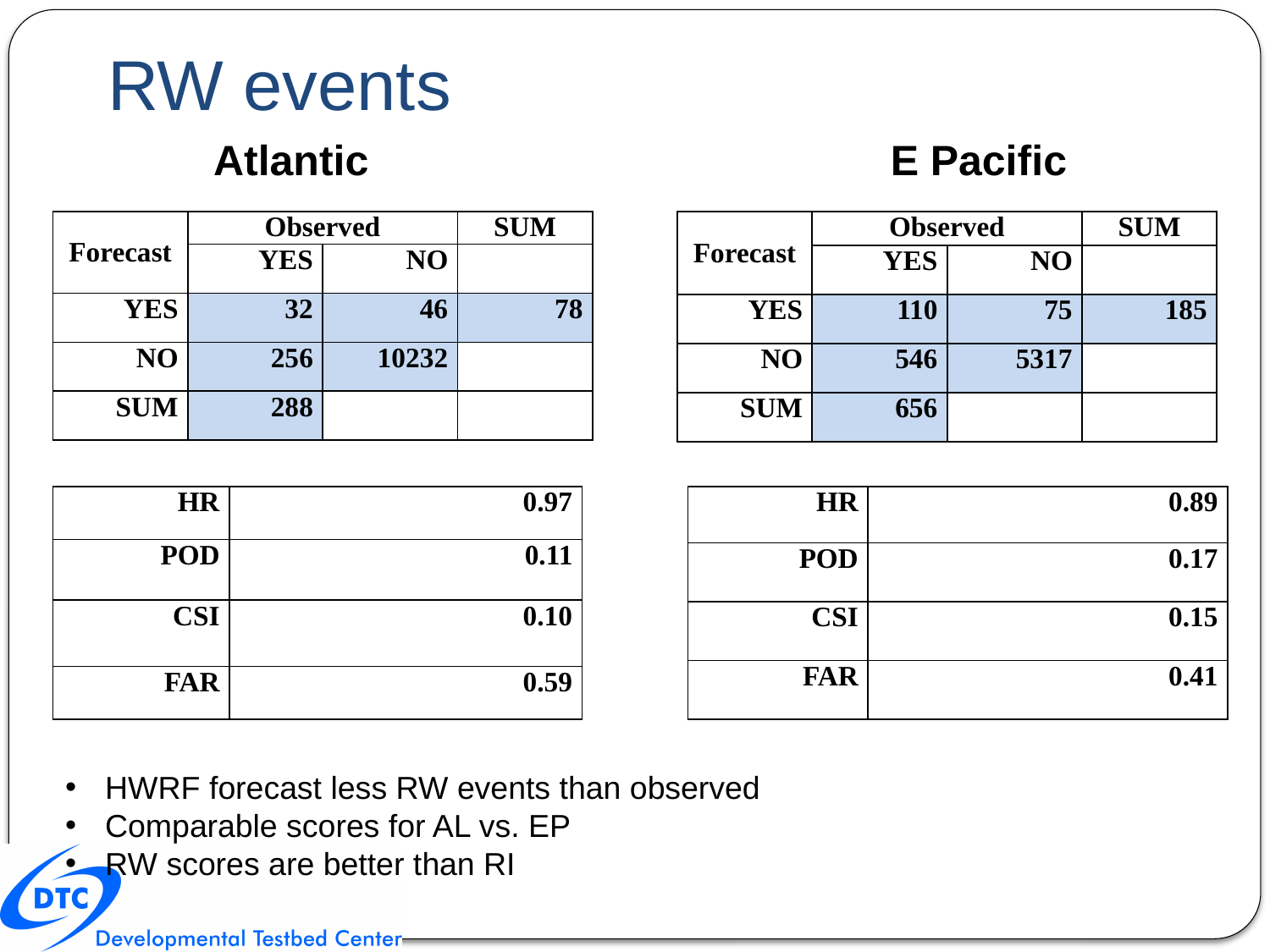

# RW events
E Pacific
Atlantic
| Forecast | Observed |  | SUM |
| --- | --- | --- | --- |
|  | YES | NO |  |
| YES | 32 | 46 | 78 |
| NO | 256 | 10232 |  |
| SUM | 288 |  |  |
| Forecast | Observed |  | SUM |
| --- | --- | --- | --- |
|  | YES | NO |  |
| YES | 110 | 75 | 185 |
| NO | 546 | 5317 |  |
| SUM | 656 |  |  |
| HR | 0.89 |
| --- | --- |
| POD | 0.17 |
| CSI | 0.15 |
| FAR | 0.41 |
| HR | 0.97 |
| --- | --- |
| POD | 0.11 |
| CSI | 0.10 |
| FAR | 0.59 |
HWRF forecast less RW events than observed
Comparable scores for AL vs. EP
RW scores are better than RI